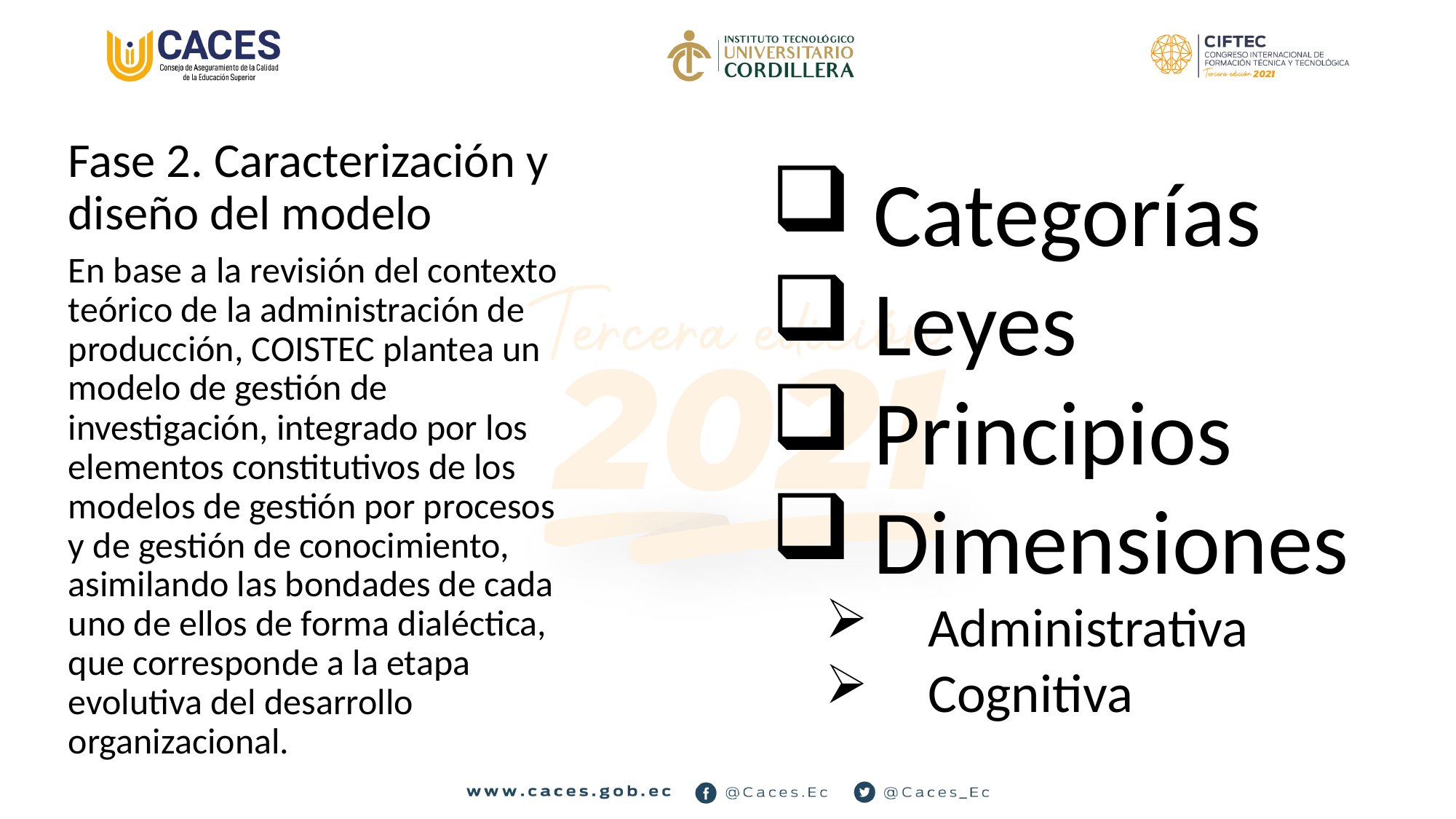

# Fase 2. Caracterización y diseño del modelo
Categorías
Leyes
Principios
Dimensiones
Administrativa
Cognitiva
En base a la revisión del contexto teórico de la administración de producción, COISTEC plantea un modelo de gestión de investigación, integrado por los elementos constitutivos de los modelos de gestión por procesos y de gestión de conocimiento, asimilando las bondades de cada uno de ellos de forma dialéctica, que corresponde a la etapa evolutiva del desarrollo organizacional.